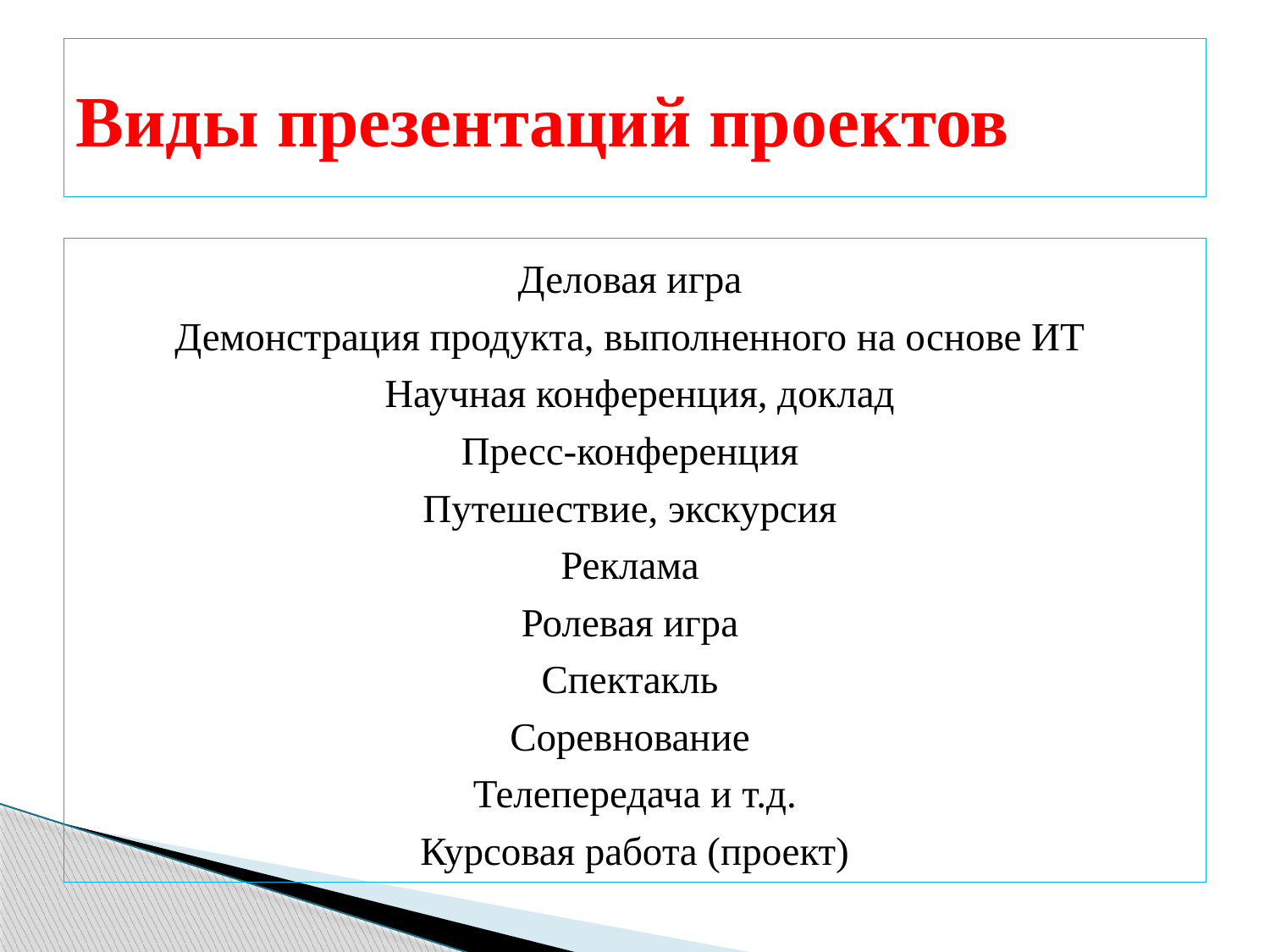

# Виды презентаций проектов
Деловая игра
Демонстрация продукта, выполненного на основе ИТ
  Научная конференция, доклад
Пресс-конференция
Путешествие, экскурсия
Реклама
Ролевая игра
Спектакль
Соревнование
Телепередача и т.д.
Курсовая работа (проект)